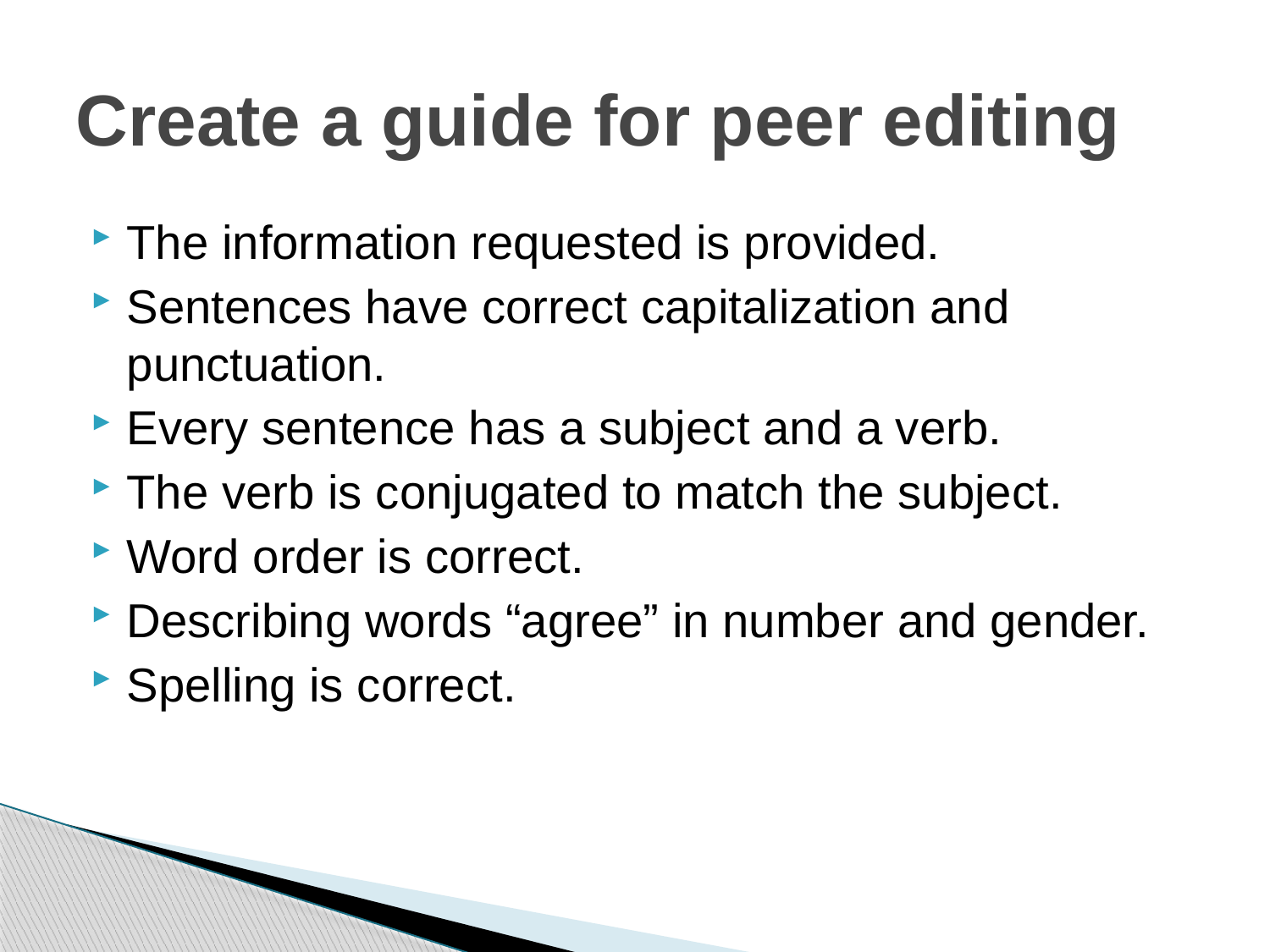

# Create a guide for peer editing
The information requested is provided.
Sentences have correct capitalization and punctuation.
Every sentence has a subject and a verb.
The verb is conjugated to match the subject.
Word order is correct.
Describing words “agree” in number and gender.
Spelling is correct.